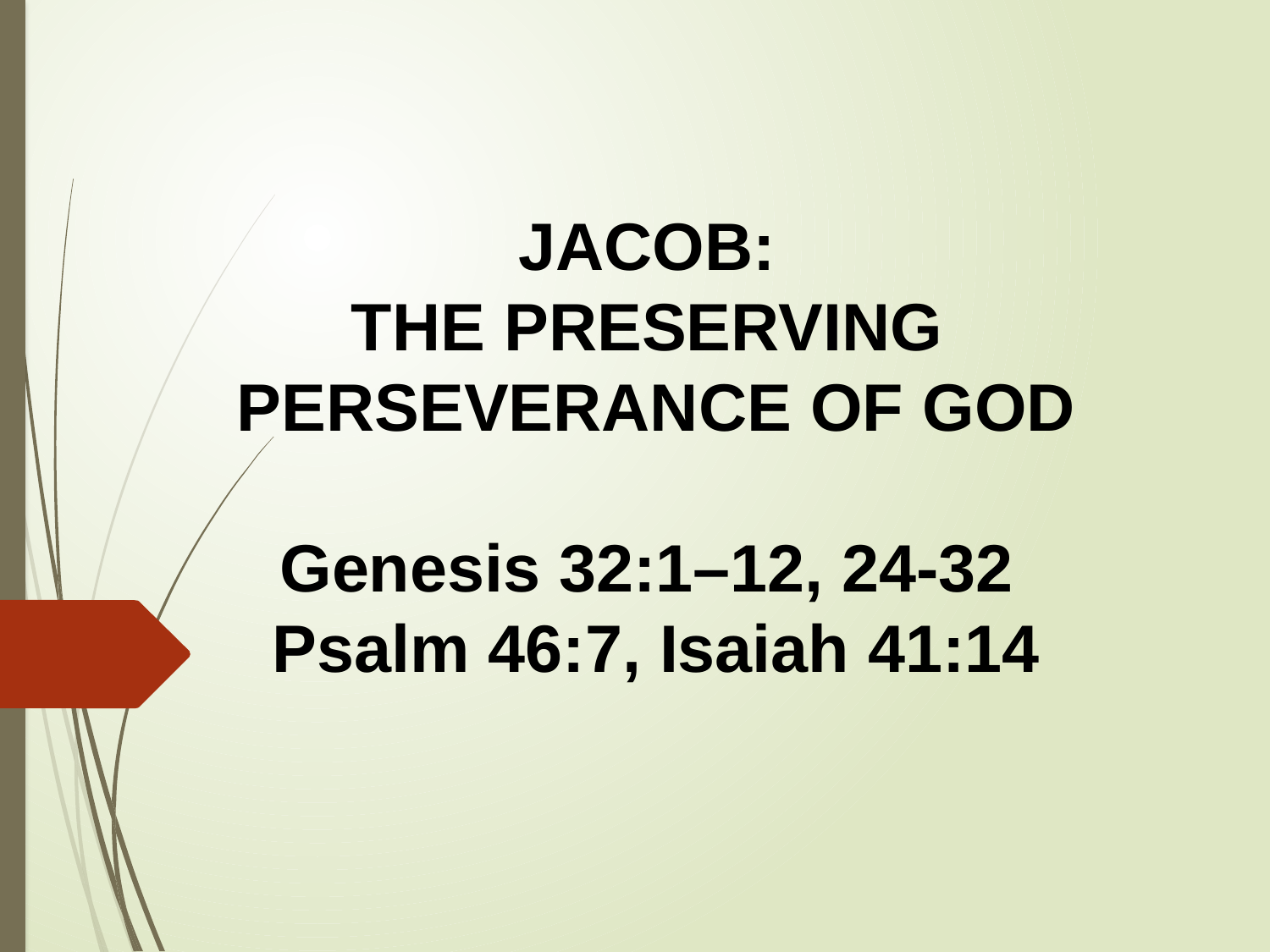

JACOB:
THE PRESERVING
PERSEVERANCE OF GOD

Genesis 32:1–12, 24-32
Psalm 46:7, Isaiah 41:14